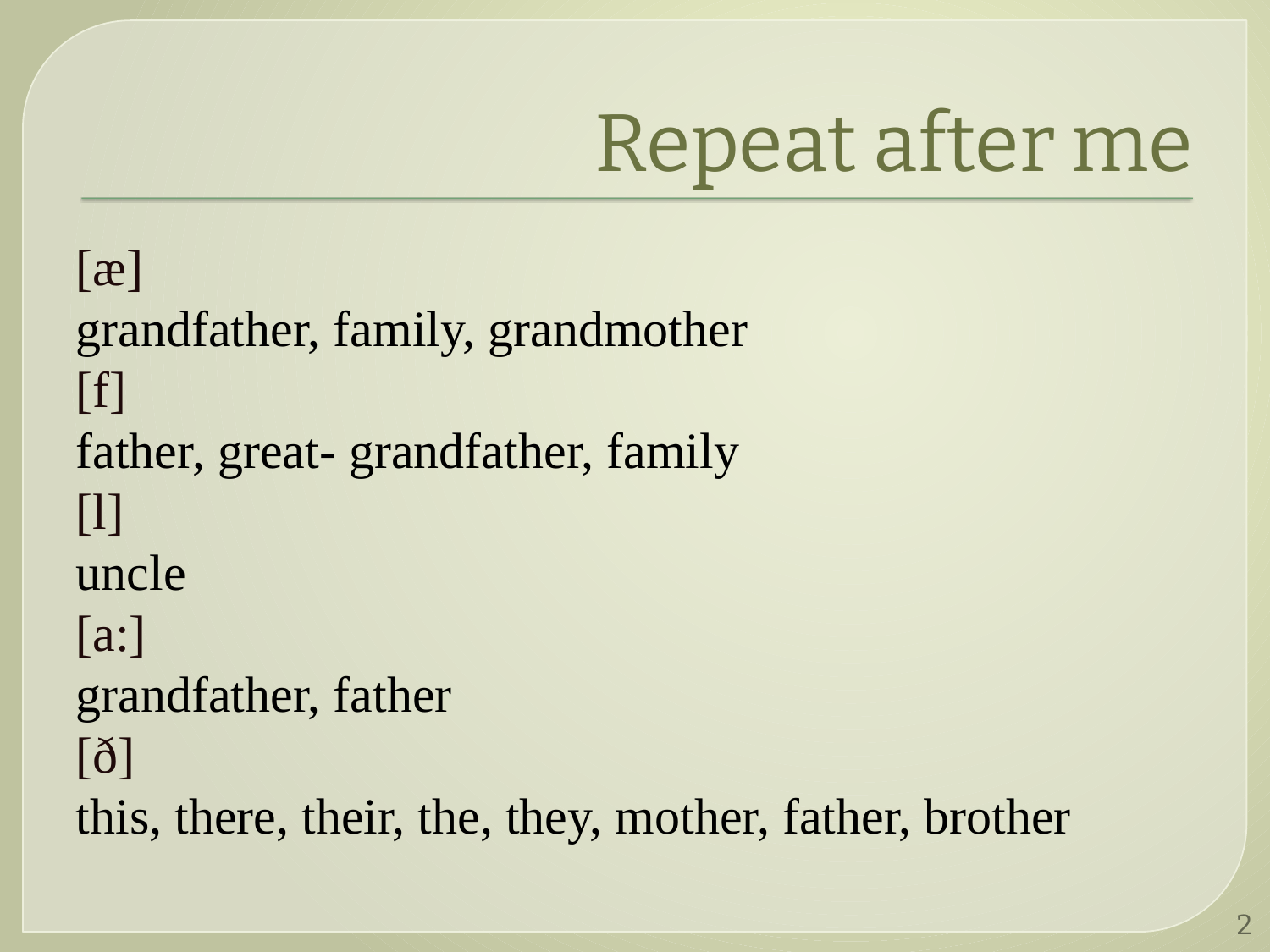

# Repeat after me
[æ]
grandfather, family, grandmother
[f]
father, great- grandfather, family
[l]
uncle
[a:]
grandfather, father
[ð]
this, there, their, the, they, mother, father, brother

2